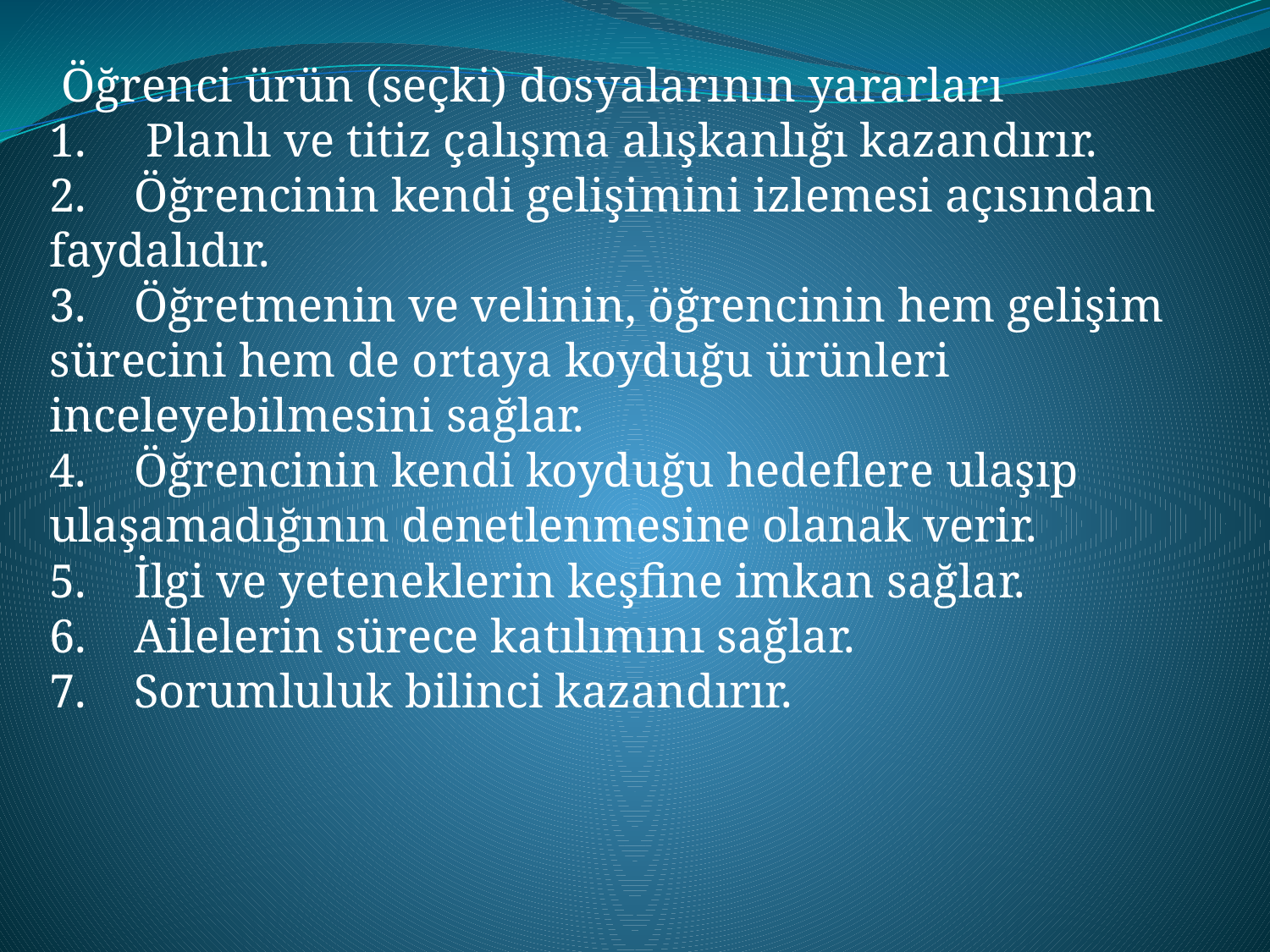

Öğrenci ürün (seçki) dosyalarının yararları
1.     Planlı ve titiz çalışma alışkanlığı kazandırır.
2.    Öğrencinin kendi gelişimini izlemesi açısından faydalıdır.
3.    Öğretmenin ve velinin, öğrencinin hem gelişim sürecini hem de ortaya koyduğu ürünleri inceleyebilmesini sağlar.
4.    Öğrencinin kendi koyduğu hedeflere ulaşıp ulaşamadığının denetlenmesine olanak verir.
5.    İlgi ve yeteneklerin keşfine imkan sağlar.
6.    Ailelerin sürece katılımını sağlar.
7.    Sorumluluk bilinci kazandırır.